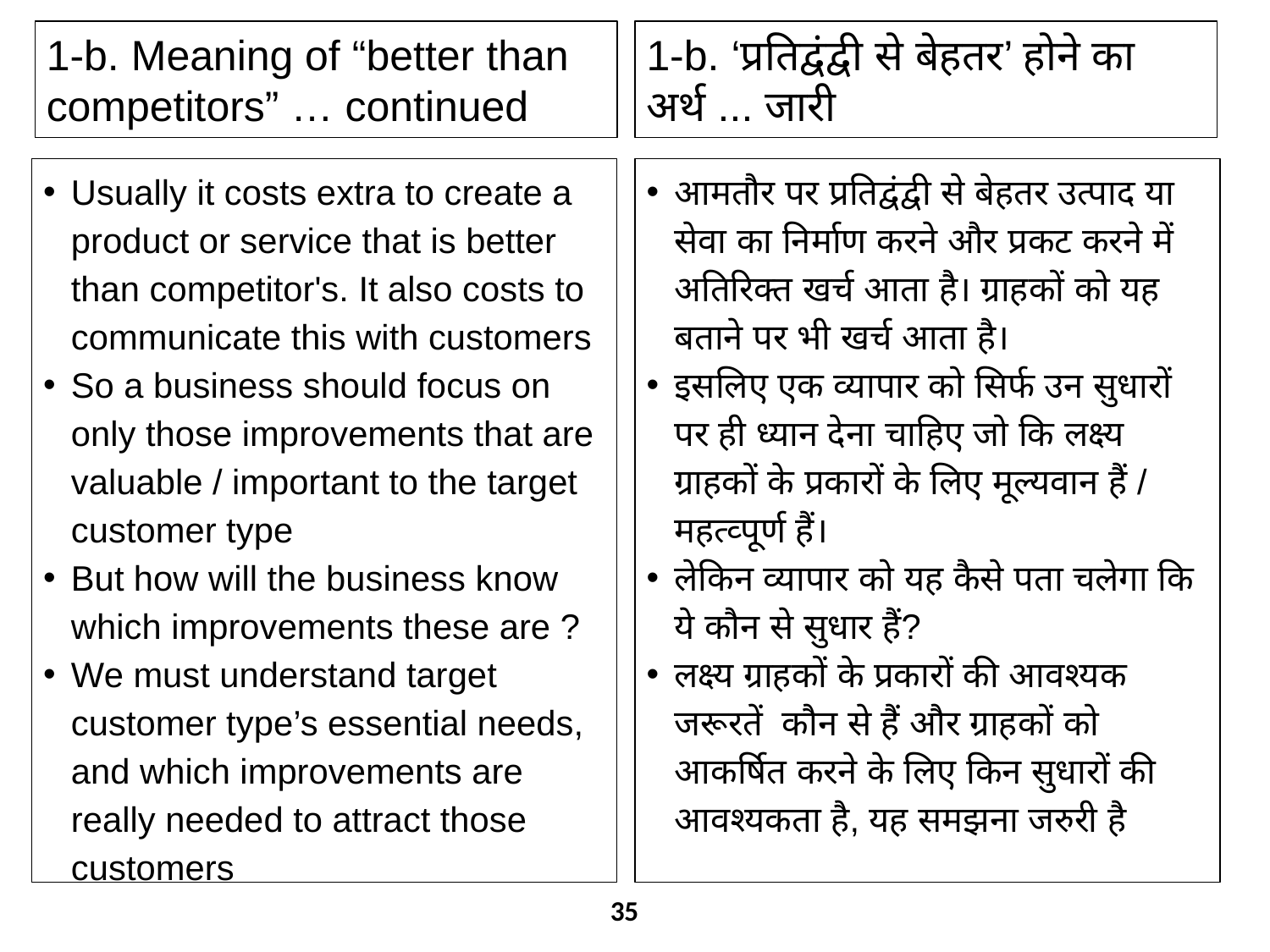

1-b. Meaning of “better than competitors” … continued
1-b. ‘प्रतिद्वंद्वी से बेहतर’ होने का अर्थ ... जारी
Usually it costs extra to create a  product or service that is better than competitor's. It also costs to communicate this with customers
So a business should focus on only those improvements that are valuable / important to the target customer type
But how will the business know which improvements these are ?
We must understand target customer type’s essential needs, and which improvements are really needed to attract those customers
आमतौर पर प्रतिद्वंद्वी से बेहतर उत्पाद या सेवा का निर्माण करने और प्रकट करने में अतिरिक्त खर्च आता है। ग्राहकों को यह बताने पर भी खर्च आता है।
इसलिए एक व्यापार को सिर्फ उन सुधारों पर ही ध्यान देना चाहिए जो कि लक्ष्य ग्राहकों के प्रकारों के लिए मूल्यवान हैं / महत्व्पूर्ण हैं।
लेकिन व्यापार को यह कैसे पता चलेगा कि ये कौन से सुधार हैं?
लक्ष्य ग्राहकों के प्रकारों की आवश्यक जरूरतें  कौन से हैं और ग्राहकों को आकर्षित करने के लिए किन सुधारों की आवश्यकता है, यह समझना जरुरी है
35